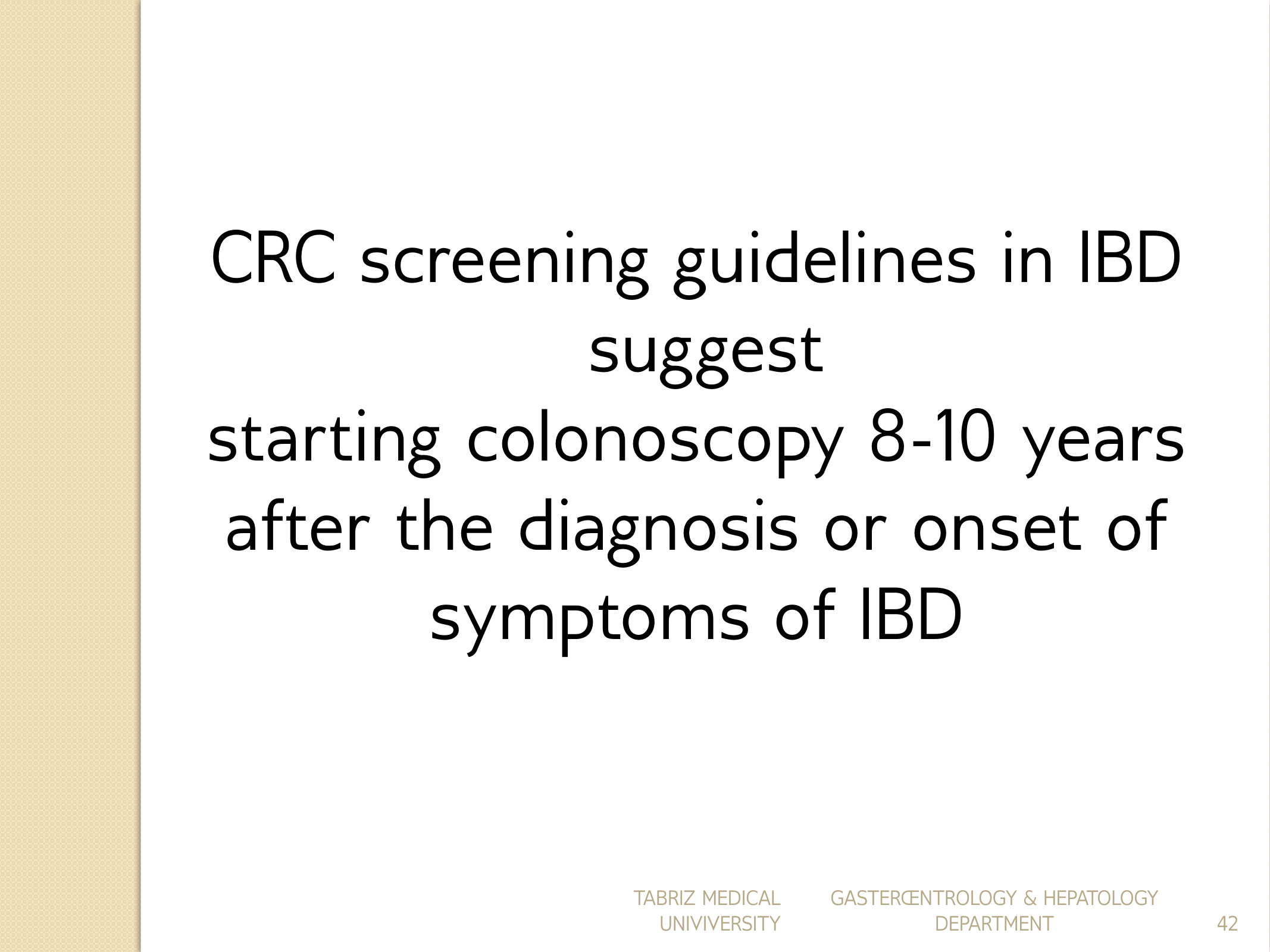

CRC screening guidelines in IBD suggest
starting colonoscopy 8-10 years after the diagnosis or onset of symptoms of IBD
TABRIZ MEDICAL UNIVIVERSITY
GASTEROENTROLOGY & HEPATOLOGY DEPARTMENT
42